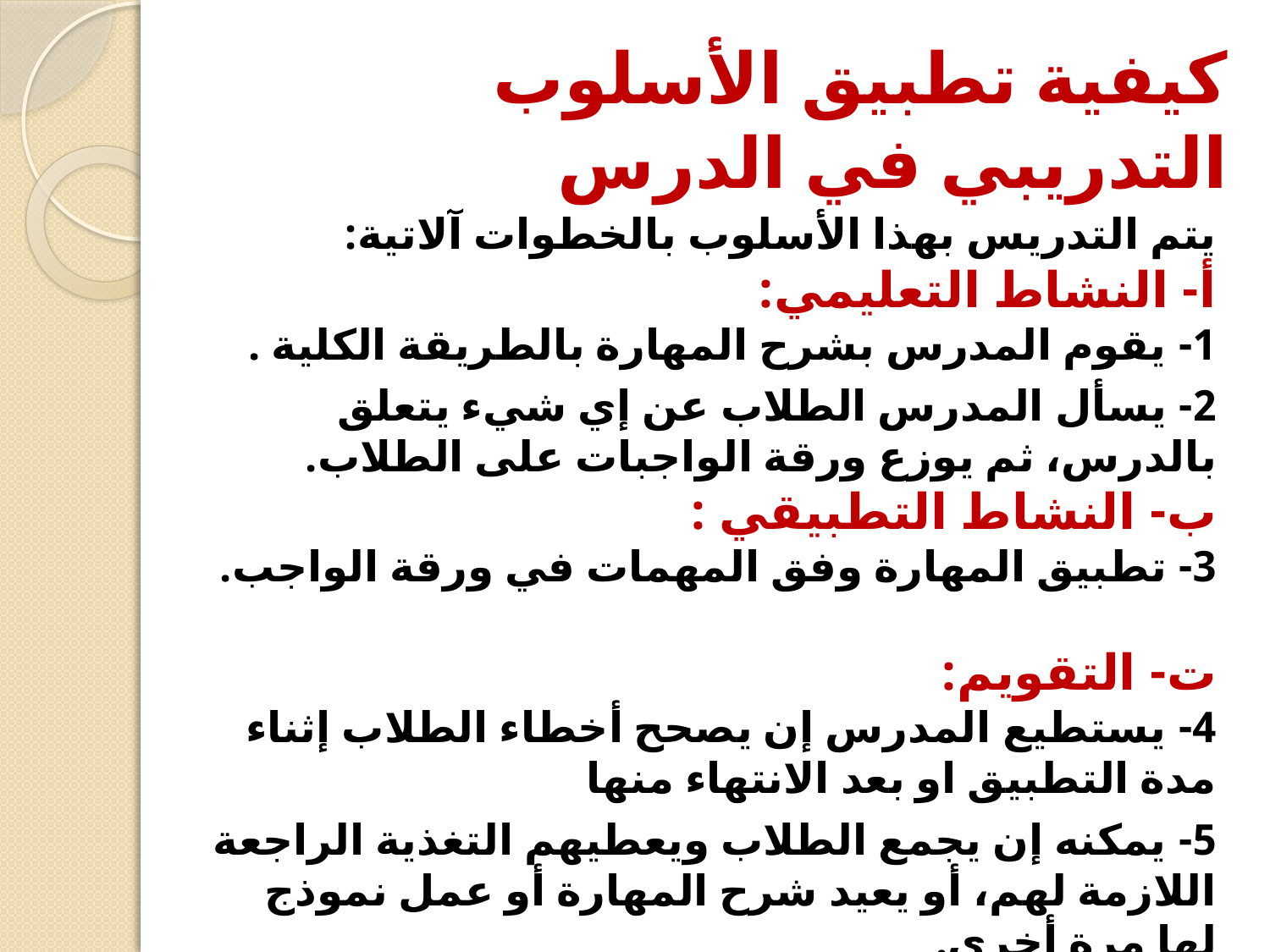

# كيفية تطبيق الأسلوب التدريبي في الدرس
يتم التدريس بهذا الأسلوب بالخطوات آلاتية:
أ- النشاط التعليمي:
1- يقوم المدرس بشرح المهارة بالطريقة الكلية .
2- يسأل المدرس الطلاب عن إي شيء يتعلق بالدرس، ثم يوزع ورقة الواجبات على الطلاب.
ب- النشاط التطبيقي :
3- تطبيق المهارة وفق المهمات في ورقة الواجب.
ت- التقويم:
4- يستطيع المدرس إن يصحح أخطاء الطلاب إثناء مدة التطبيق او بعد الانتهاء منها
5- يمكنه إن يجمع الطلاب ويعطيهم التغذية الراجعة اللازمة لهم، أو يعيد شرح المهارة أو عمل نموذج لها مرة أخرى.